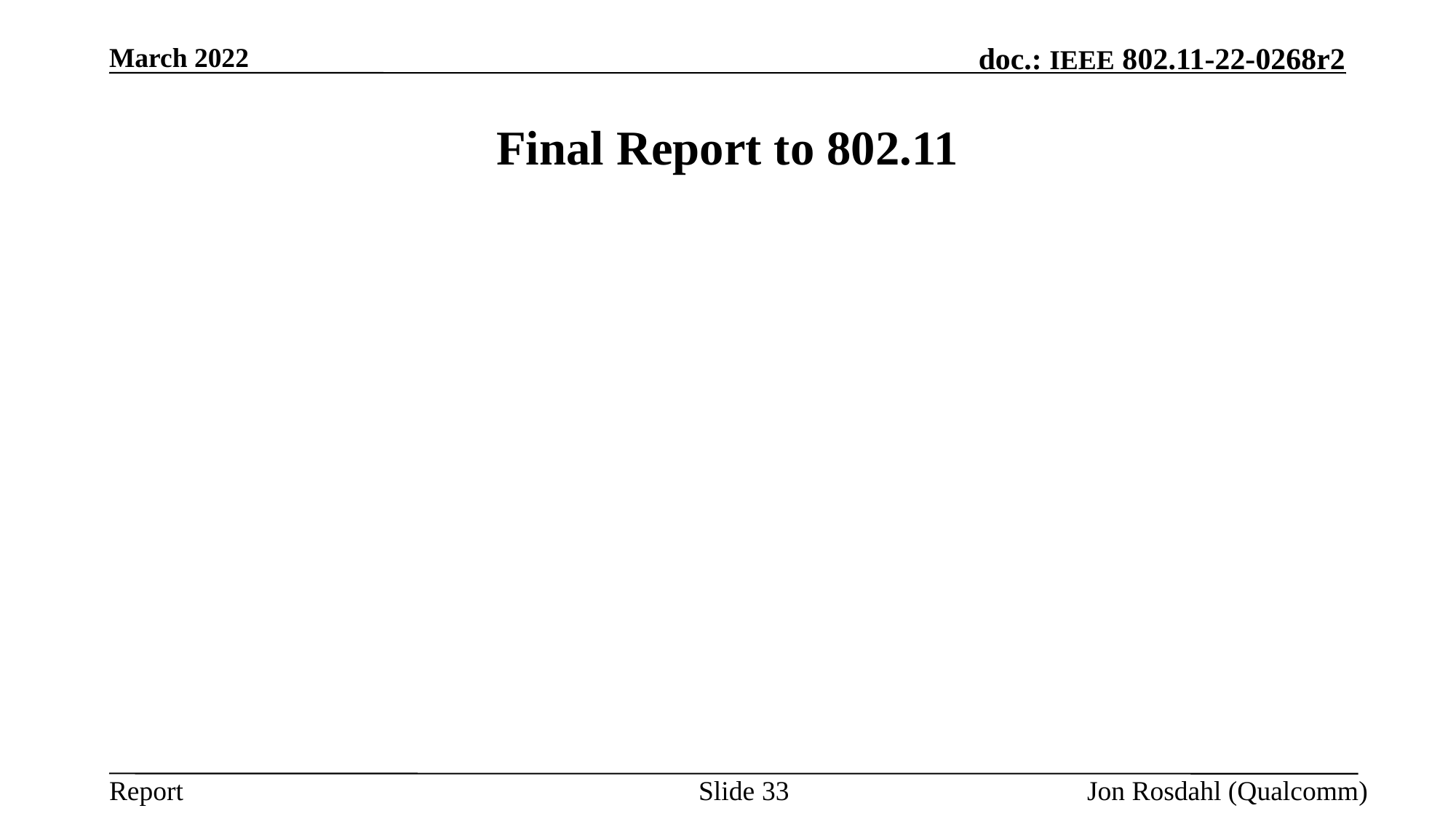

March 2022
# Final Report to 802.11

Slide 33
Jon Rosdahl (Qualcomm)